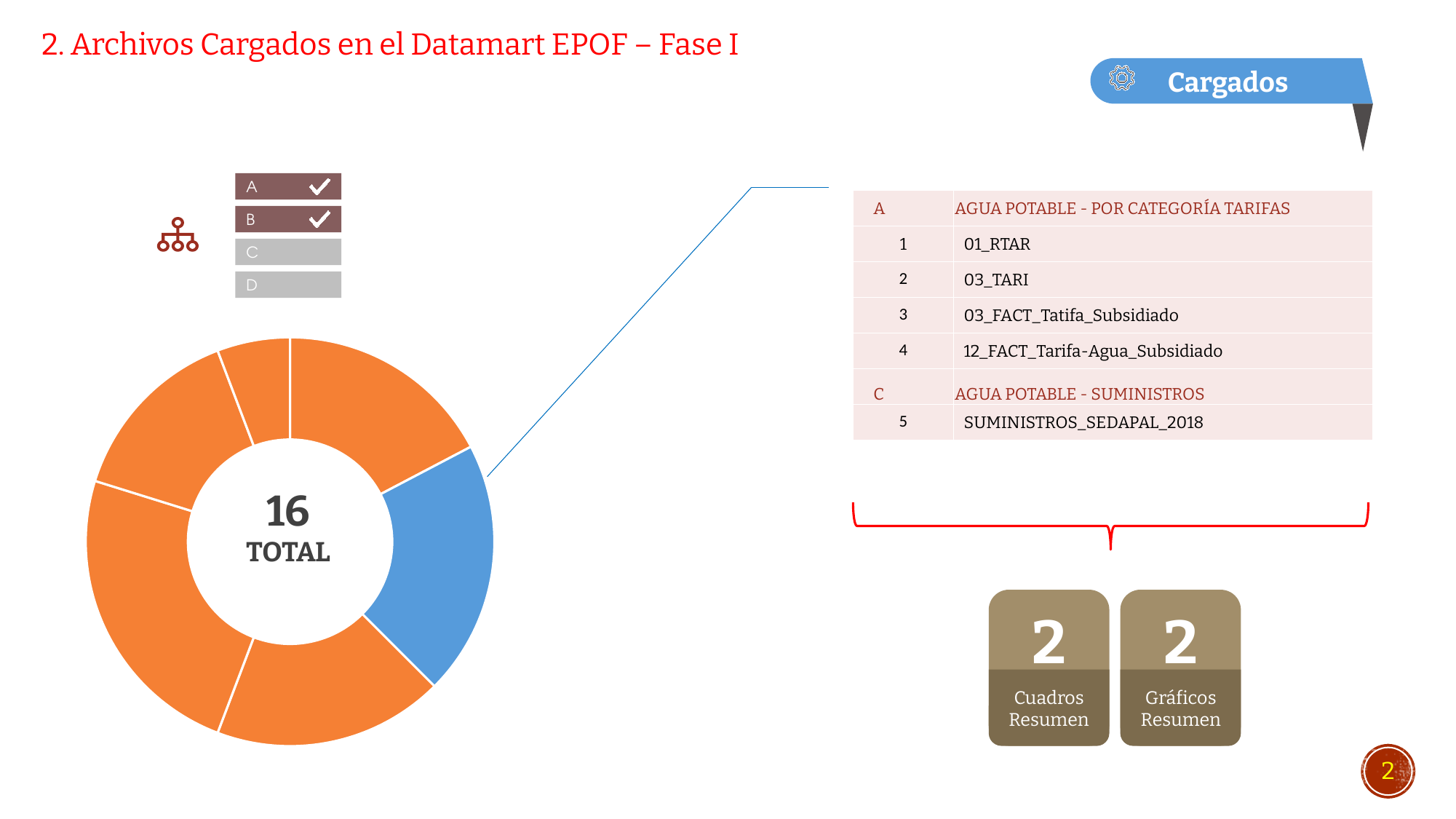

2. Archivos Cargados en el Datamart EPOF – Fase I
Cargados

A

B

C
D
| A | AGUA POTABLE - POR CATEGORÍA TARIFAS |
| --- | --- |
| 1 | 01\_RTAR |
| 2 | 03\_TARI |
| 3 | 03\_FACT\_Tatifa\_Subsidiado |
| 4 | 12\_FACT\_Tarifa-Agua\_Subsidiado |
| C | AGUA POTABLE - SUMINISTROS |
| 5 | SUMINISTROS\_SEDAPAL\_2018 |

### Chart

| Category | Sales |
|---|---|
| Facility management  | 0.18 |
| IT  | 0.21 |
| Human Resources | 0.19 |
| Sales  | 0.25 |
| Finance & Administration | 0.15 |
16
TOTAL

2
2
Cuadros Resumen
Gráficos Resumen
2